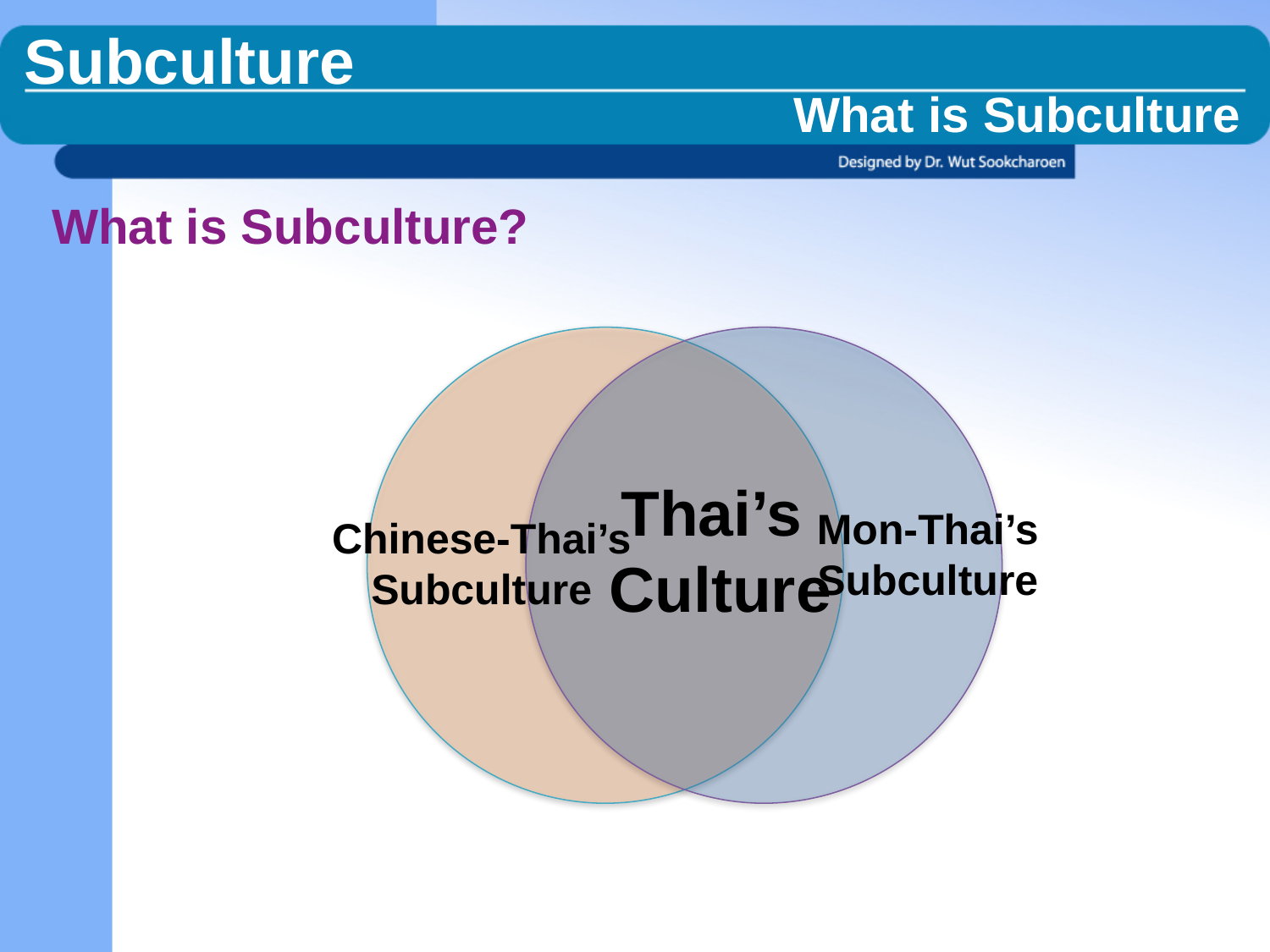

Subculture
What is Subculture
What is Subculture?

Thai’s
Culture
Mon-Thai’s
Subculture
Chinese-Thai’s
Subculture